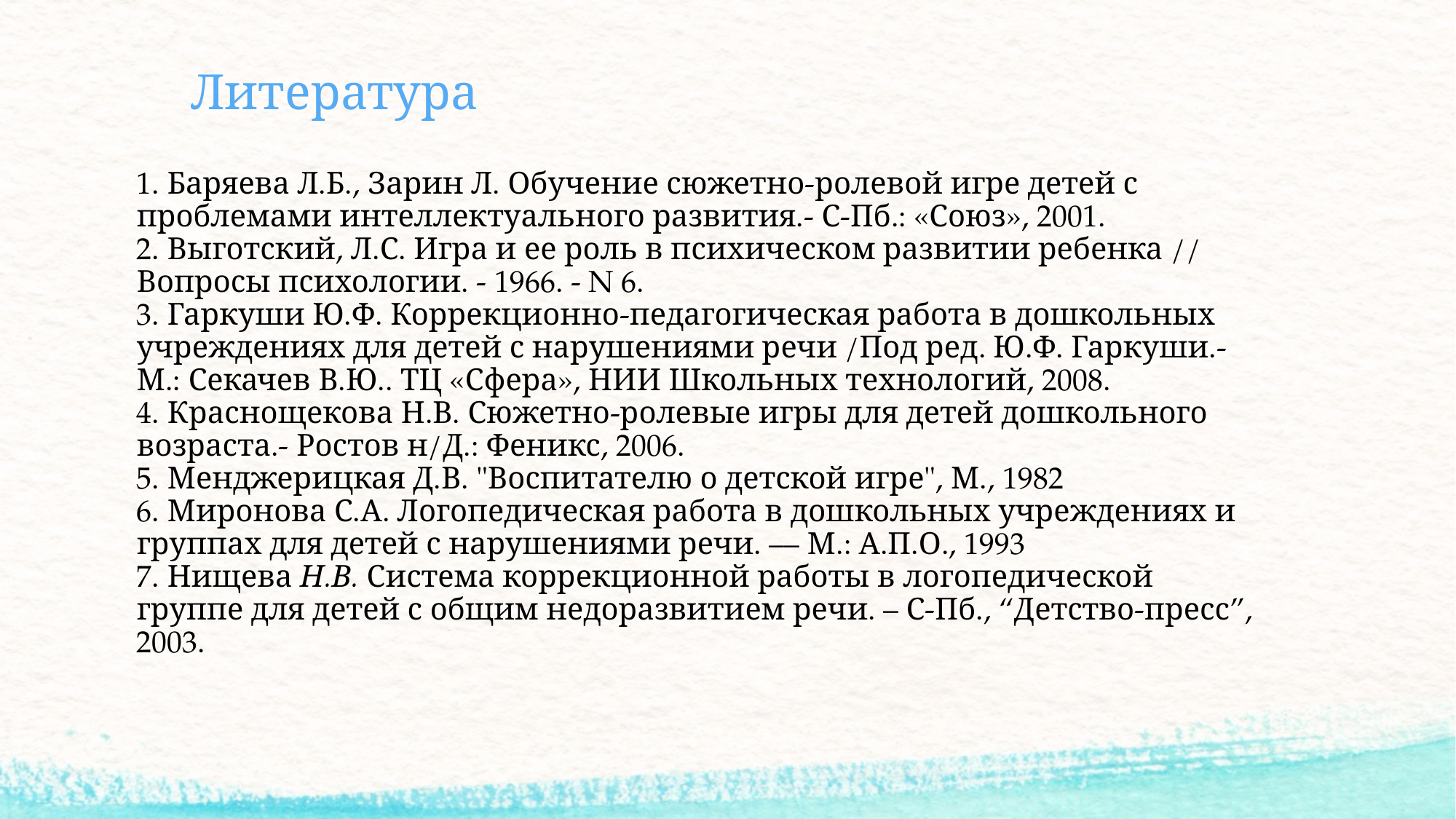

# Литература
1. Баряева Л.Б., Зарин Л. Обучение сюжетно-ролевой игре детей с проблемами интеллектуального развития.- С-Пб.: «Союз», 2001.
2. Выготский, Л.С. Игра и ее роль в психическом развитии ребенка // Вопросы психологии. - 1966. - N 6.
3. Гаркуши Ю.Ф. Коррекционно-педагогическая работа в дошкольных учреждениях для детей с нарушениями речи /Под ред. Ю.Ф. Гаркуши.- М.: Секачев В.Ю.. ТЦ «Сфера», НИИ Школьных технологий, 2008.
4. Краснощекова Н.В. Сюжетно-ролевые игры для детей дошкольного возраста.- Ростов н/Д.: Феникс, 2006.
5. Менджерицкая Д.В. "Воспитателю о детской игре", М., 1982
6. Миронова С.А. Логопедическая работа в дошкольных учреждениях и группах для детей с нарушениями речи. –– М.: А.П.О., 1993
7. Нищева Н.В. Система коррекционной работы в логопедической группе для детей с общим недоразвитием речи. – С-Пб., “Детство-пресс”, 2003.